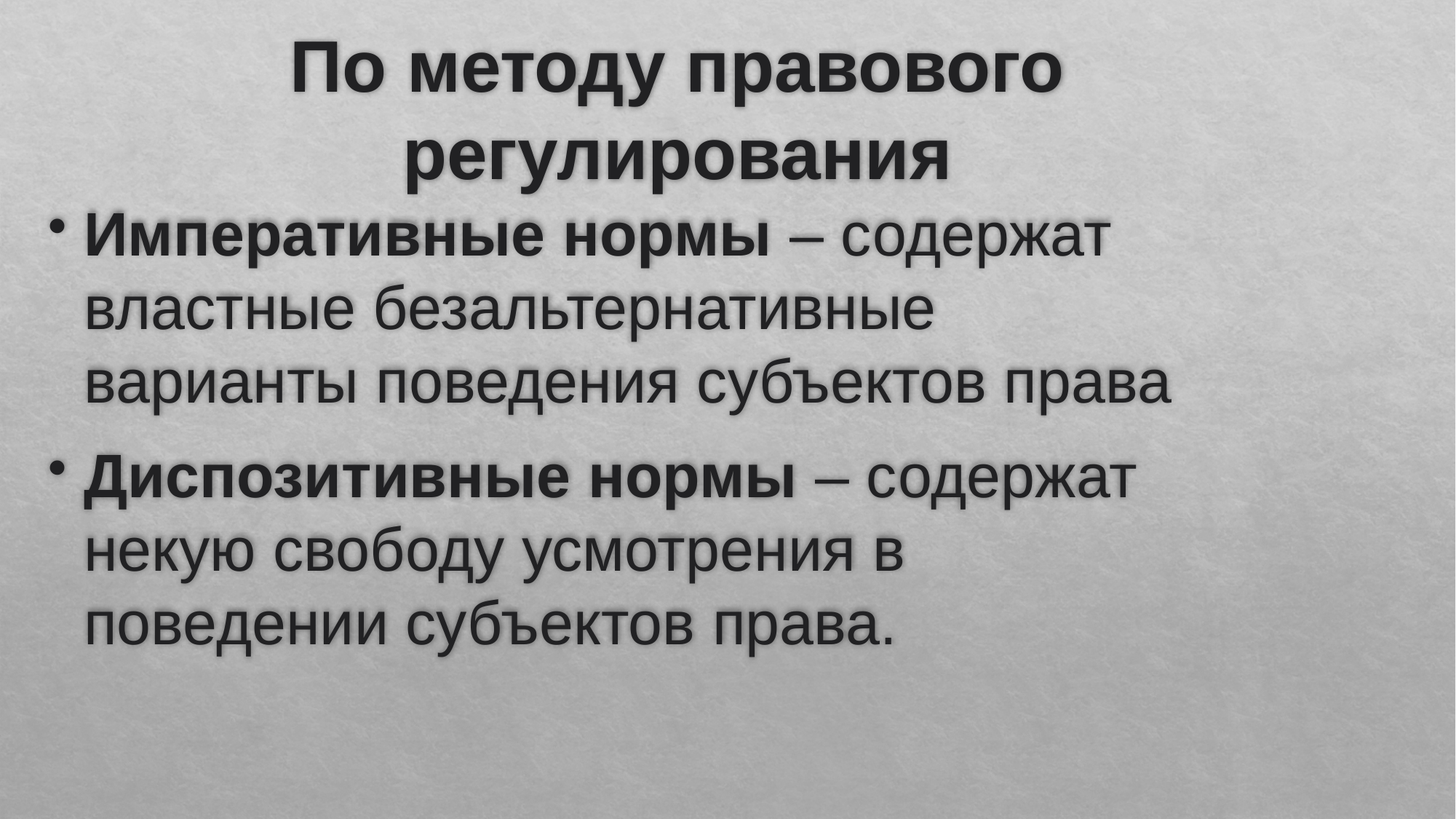

# По методу правового регулирования
Императивные нормы – содержат властные безальтернативные варианты поведения субъектов права
Диспозитивные нормы – содержат некую свободу усмотрения в поведении субъектов права.